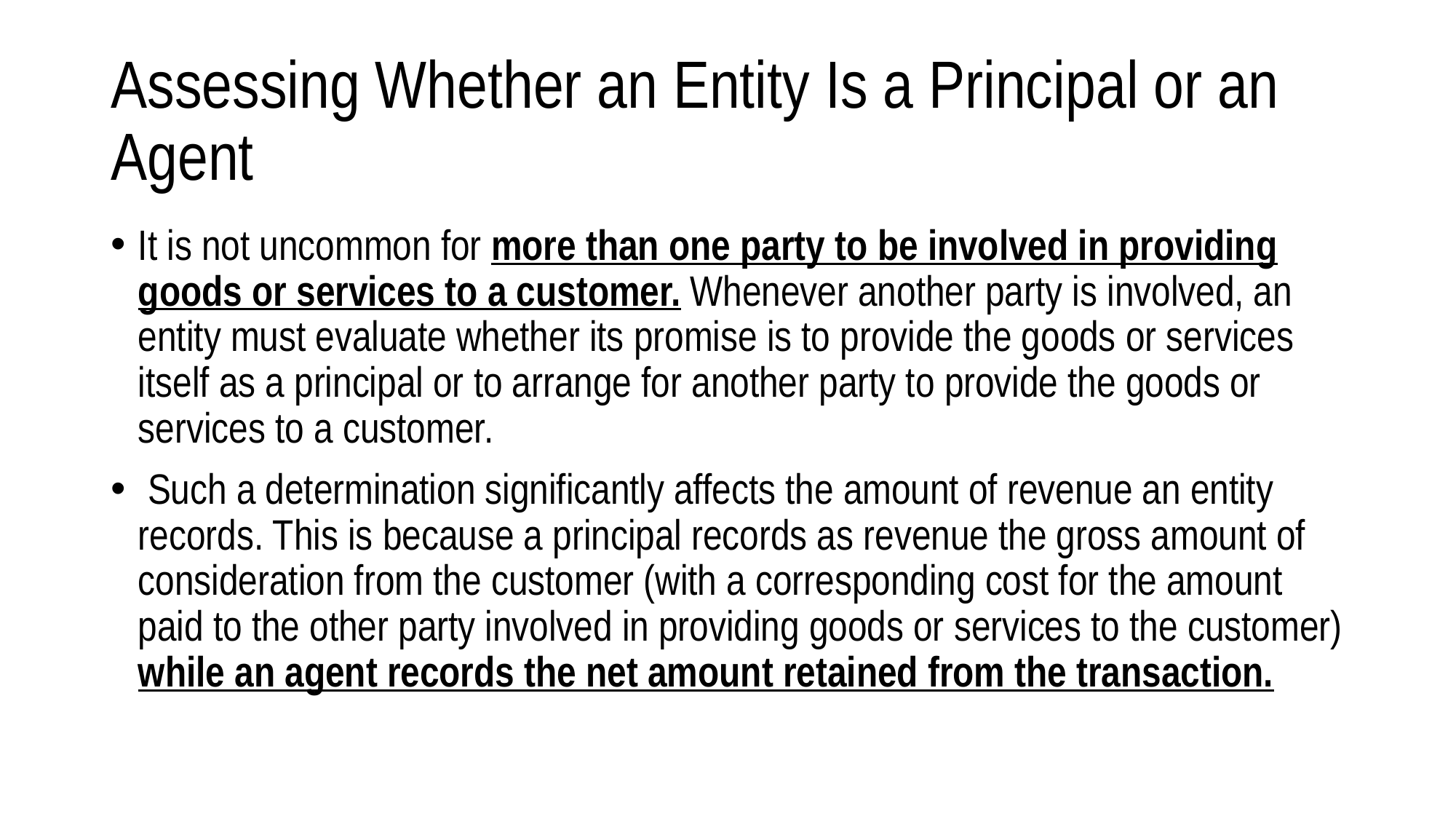

# Assessing Whether an Entity Is a Principal or an Agent
It is not uncommon for more than one party to be involved in providing goods or services to a customer. Whenever another party is involved, an entity must evaluate whether its promise is to provide the goods or services itself as a principal or to arrange for another party to provide the goods or services to a customer.
 Such a determination significantly affects the amount of revenue an entity records. This is because a principal records as revenue the gross amount of consideration from the customer (with a corresponding cost for the amount paid to the other party involved in providing goods or services to the customer) while an agent records the net amount retained from the transaction.